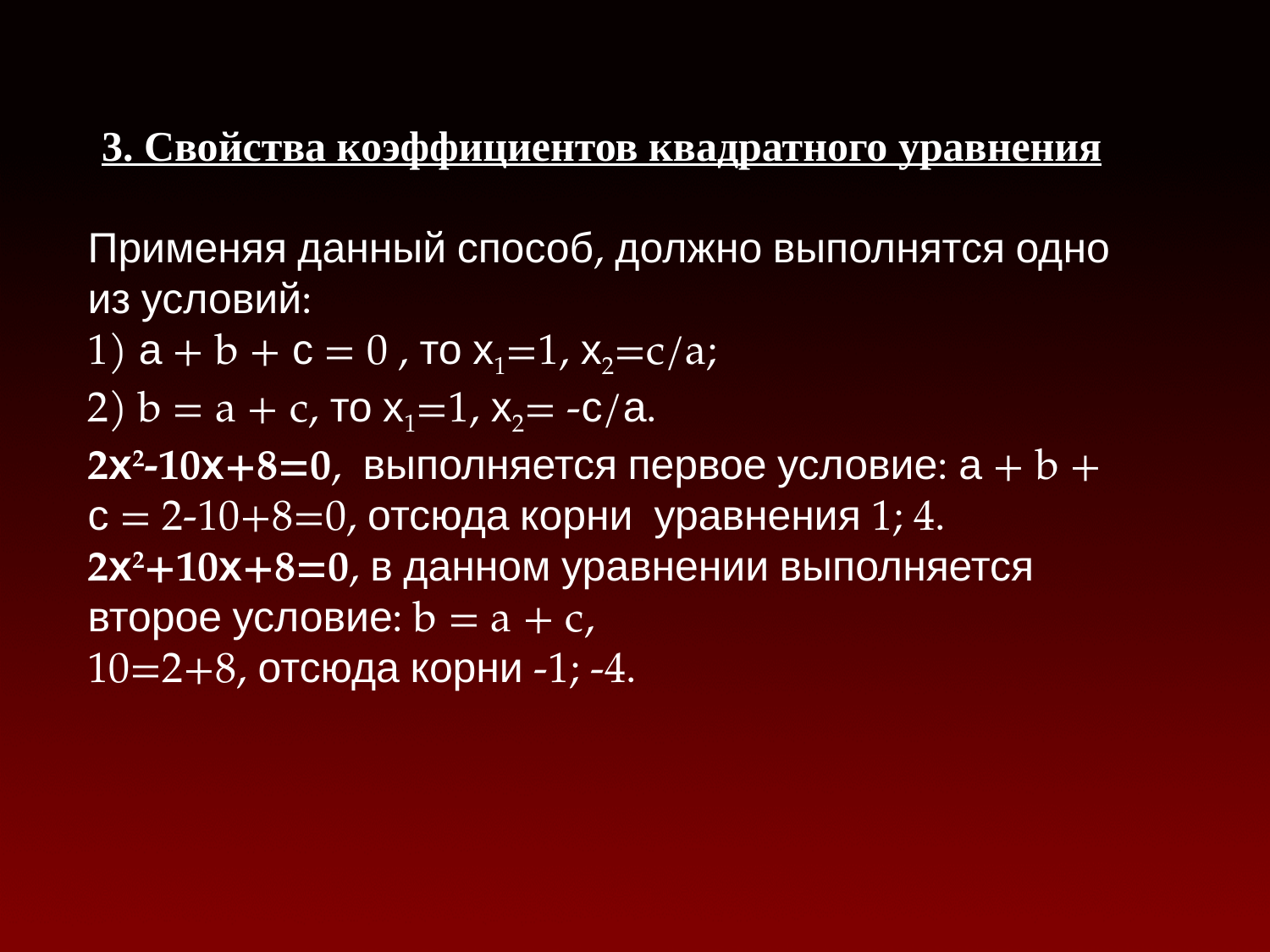

3. Свойства коэффициентов квадратного уравнения

Применяя данный способ, должно выполнятся одно из условий:
1) а + b + с = 0 , то х1=1, х2=c/a;
2) b = a + c, то х1=1, х2= -с/а.
2х2-10х+8=0,  выполняется первое условие: а + b + с = 2-10+8=0, отсюда корни  уравнения 1; 4.
2х2+10х+8=0, в данном уравнении выполняется второе условие: b = a + c,
10=2+8, отсюда корни -1; -4.